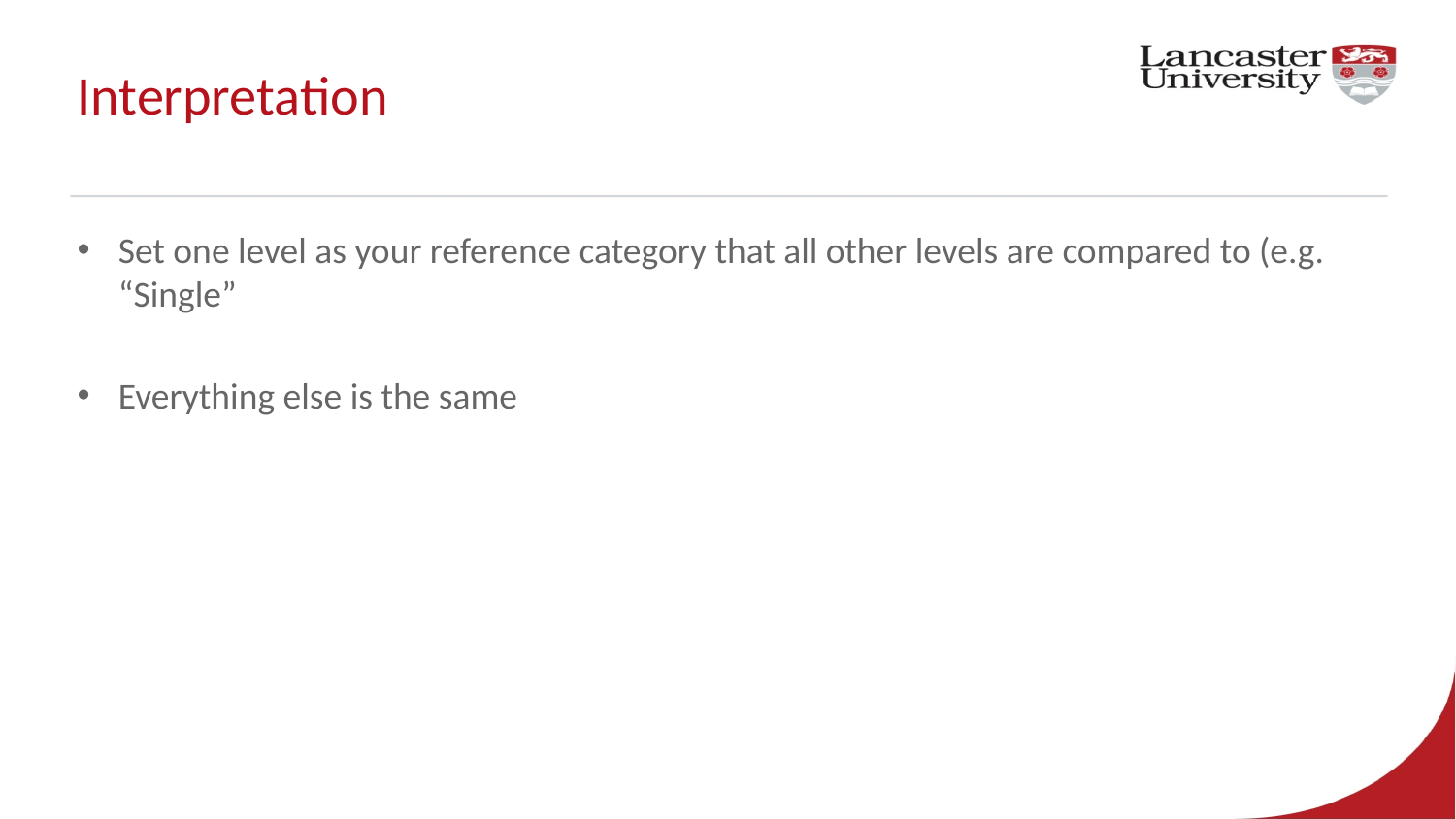

# Interpretation
Set one level as your reference category that all other levels are compared to (e.g. “Single”

Everything else is the same